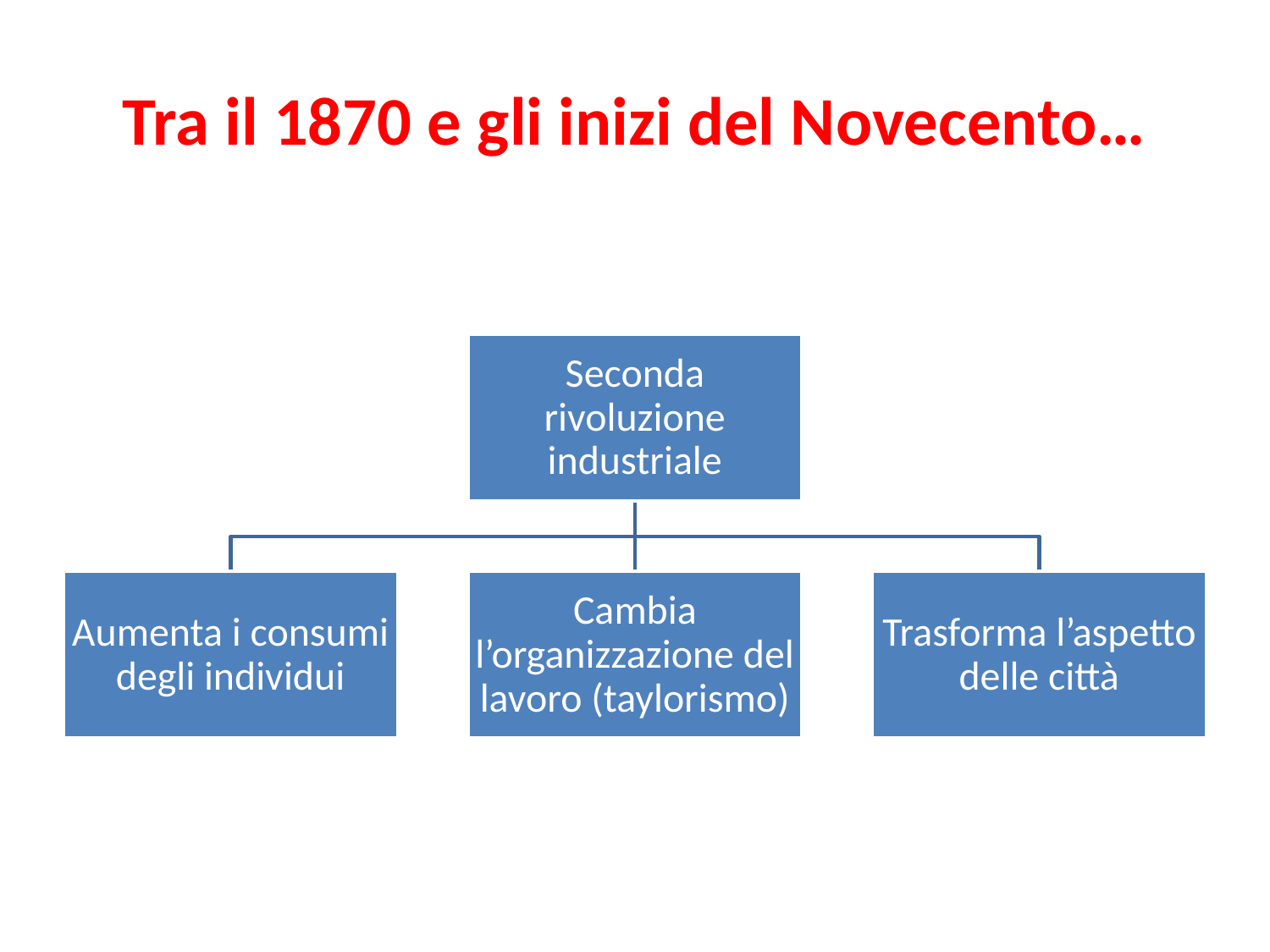

# Tra il 1870 e gli inizi del Novecento…
Seconda rivoluzione industriale
Aumenta i consumi degli individui
Cambia l’organizzazione del lavoro (taylorismo)
Trasforma l’aspetto delle città